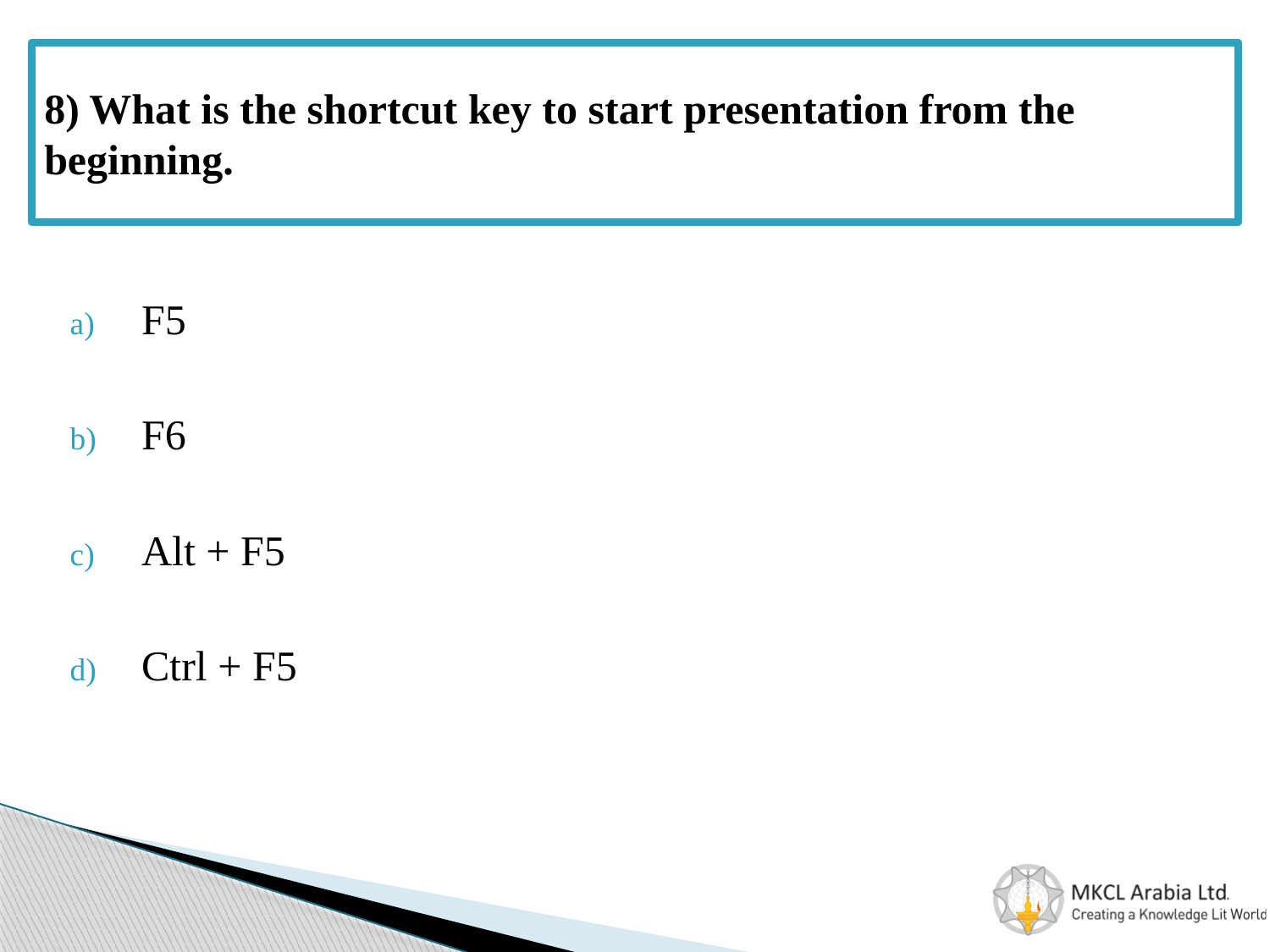

# 8) What is the shortcut key to start presentation from the beginning.
F5

F6

Alt + F5

Ctrl + F5